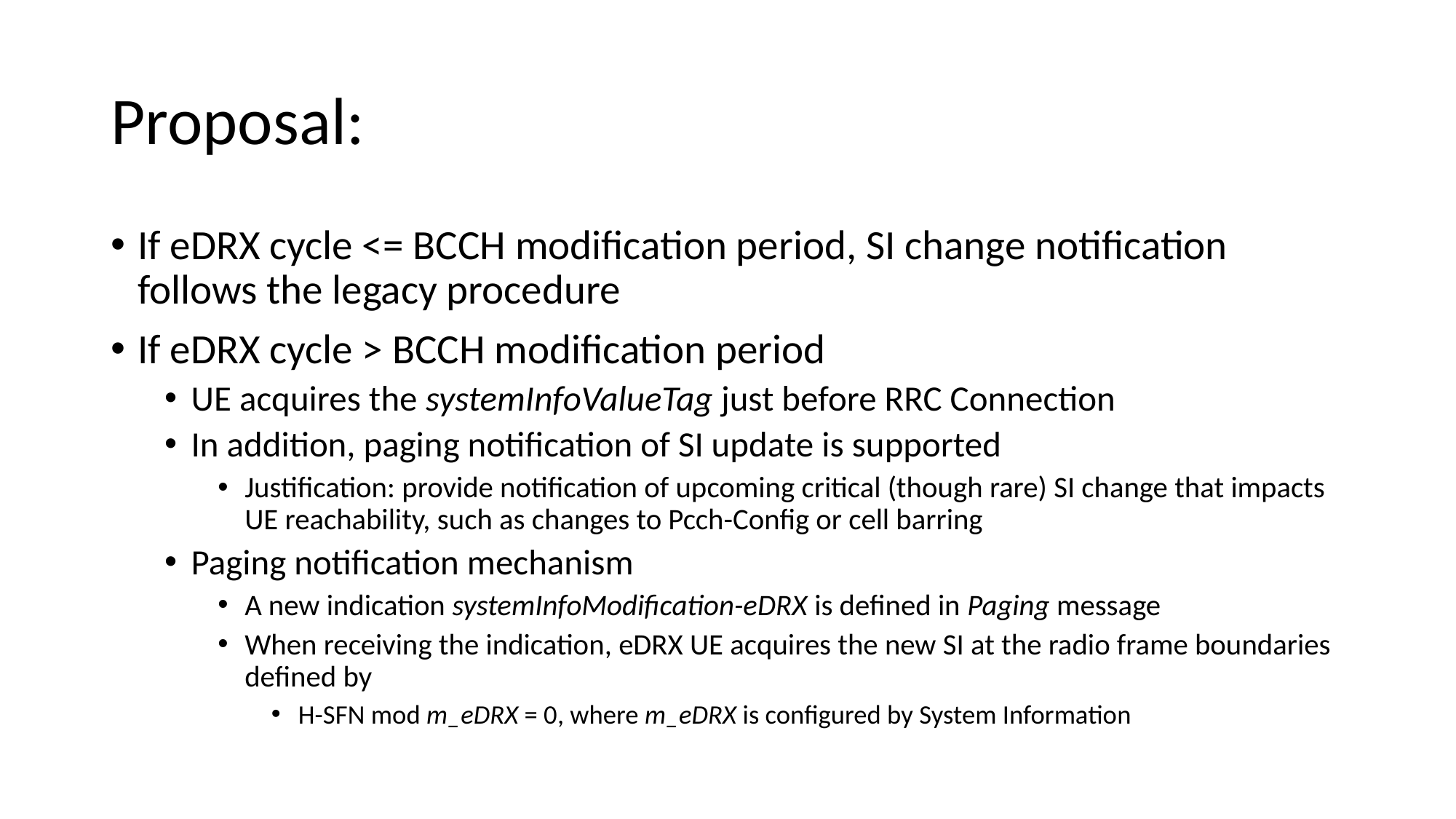

# Proposal:
If eDRX cycle <= BCCH modification period, SI change notification follows the legacy procedure
If eDRX cycle > BCCH modification period
UE acquires the systemInfoValueTag just before RRC Connection
In addition, paging notification of SI update is supported
Justification: provide notification of upcoming critical (though rare) SI change that impacts UE reachability, such as changes to Pcch-Config or cell barring
Paging notification mechanism
A new indication systemInfoModification-eDRX is defined in Paging message
When receiving the indication, eDRX UE acquires the new SI at the radio frame boundaries defined by
H-SFN mod m_eDRX = 0, where m_eDRX is configured by System Information